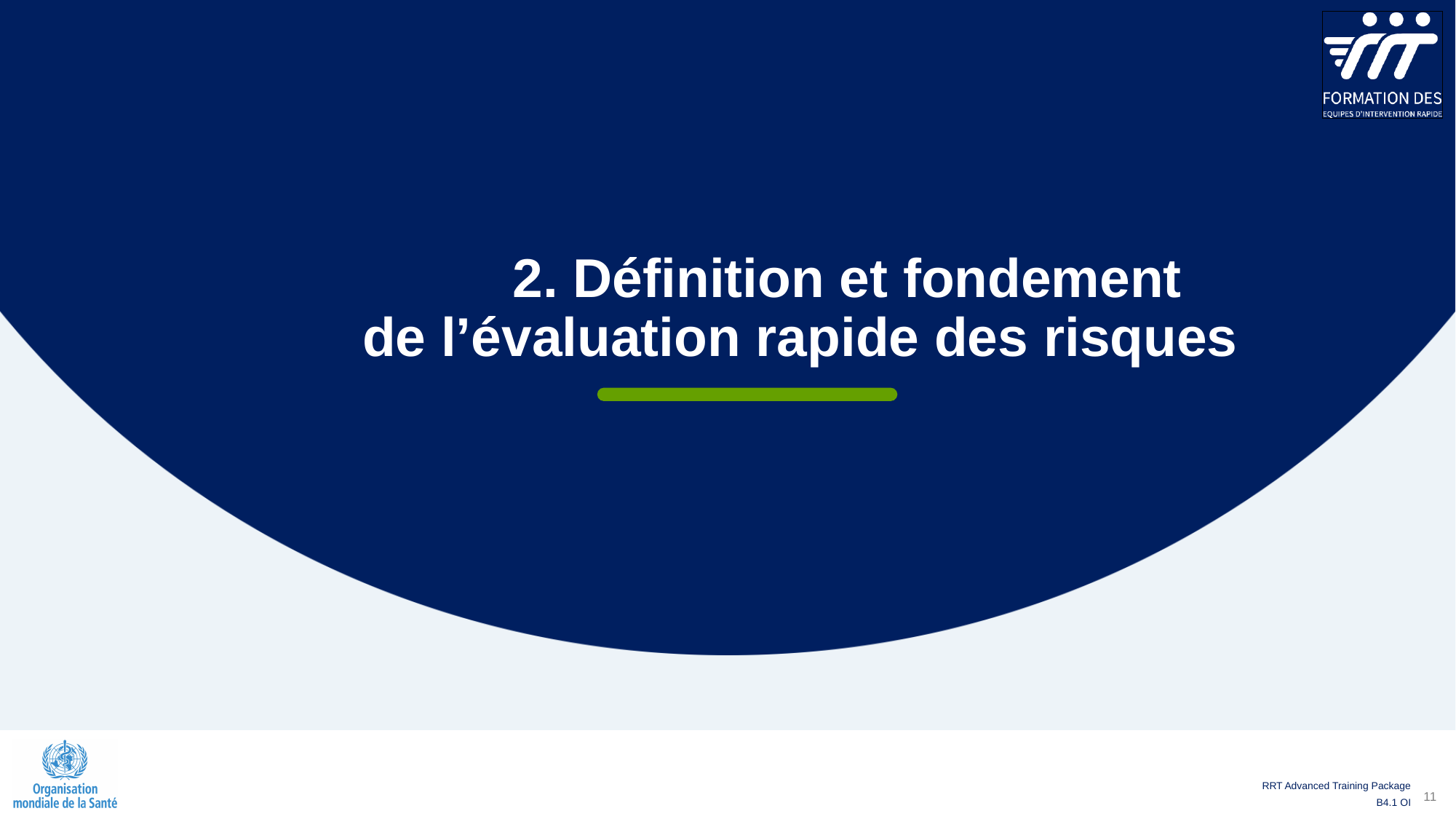

2. Définition et fondement
de l’évaluation rapide des risques